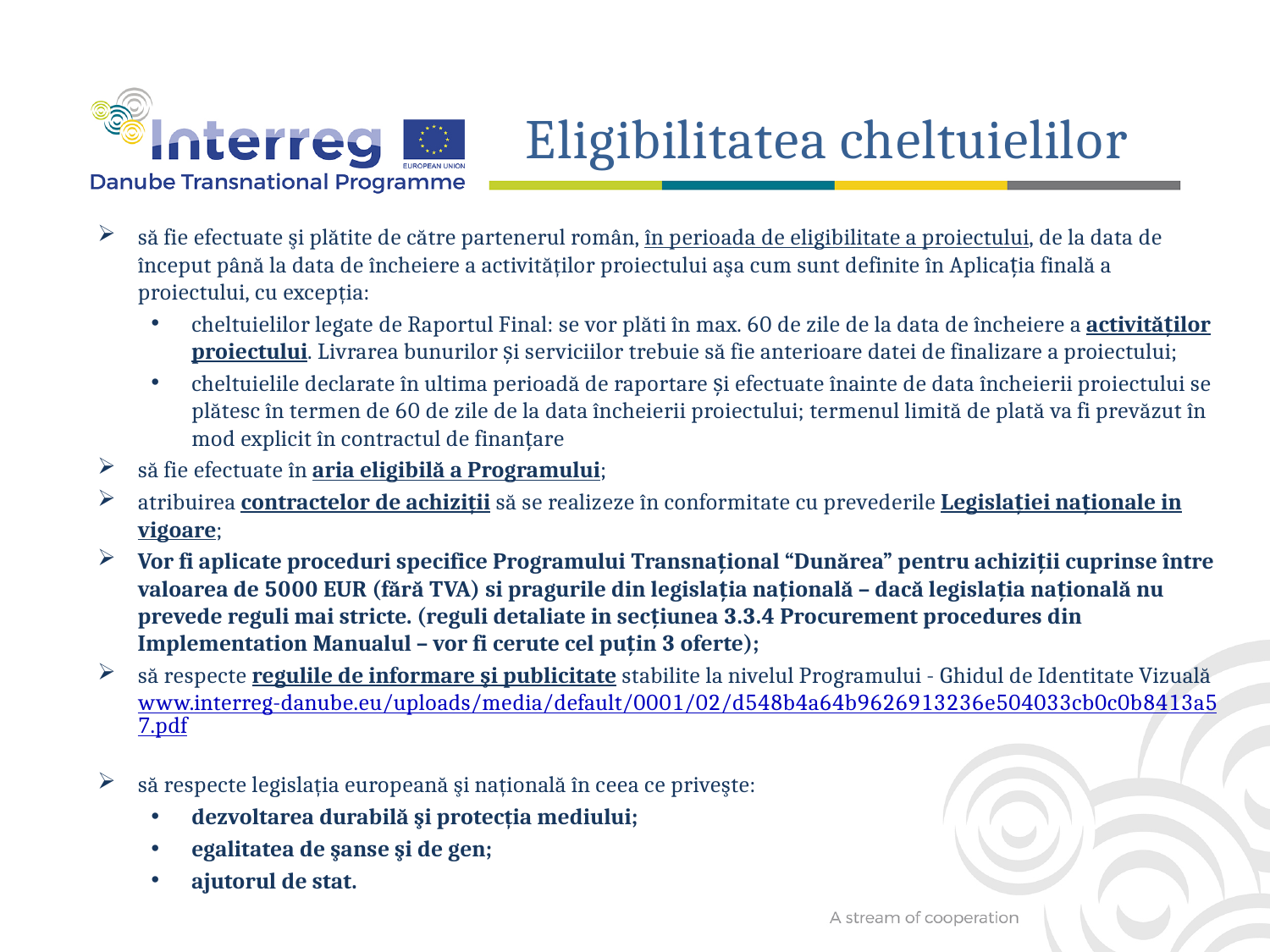

Eligibilitatea cheltuielilor
să fie efectuate şi plătite de către partenerul român, în perioada de eligibilitate a proiectului, de la data de început până la data de încheiere a activităţilor proiectului aşa cum sunt definite în Aplicația finală a proiectului, cu excepţia:
cheltuielilor legate de Raportul Final: se vor plăti în max. 60 de zile de la data de încheiere a activităților proiectului. Livrarea bunurilor și serviciilor trebuie să fie anterioare datei de finalizare a proiectului;
cheltuielile declarate în ultima perioadă de raportare și efectuate înainte de data încheierii proiectului se plătesc în termen de 60 de zile de la data încheierii proiectului; termenul limită de plată va fi prevăzut în mod explicit în contractul de finanțare
să fie efectuate în aria eligibilă a Programului;
atribuirea contractelor de achiziţii să se realizeze în conformitate cu prevederile Legislației naționale in vigoare;
Vor fi aplicate proceduri specifice Programului Transnațional “Dunărea” pentru achiziții cuprinse între valoarea de 5000 EUR (fără TVA) si pragurile din legislația națională – dacă legislația națională nu prevede reguli mai stricte. (reguli detaliate in secțiunea 3.3.4 Procurement procedures din Implementation Manualul – vor fi cerute cel puțin 3 oferte);
să respecte regulile de informare şi publicitate stabilite la nivelul Programului - Ghidul de Identitate Vizuală www.interreg-danube.eu/uploads/media/default/0001/02/d548b4a64b9626913236e504033cb0c0b8413a57.pdf
să respecte legislaţia europeană şi naţională în ceea ce priveşte:
dezvoltarea durabilă şi protecţia mediului;
egalitatea de şanse şi de gen;
ajutorul de stat.